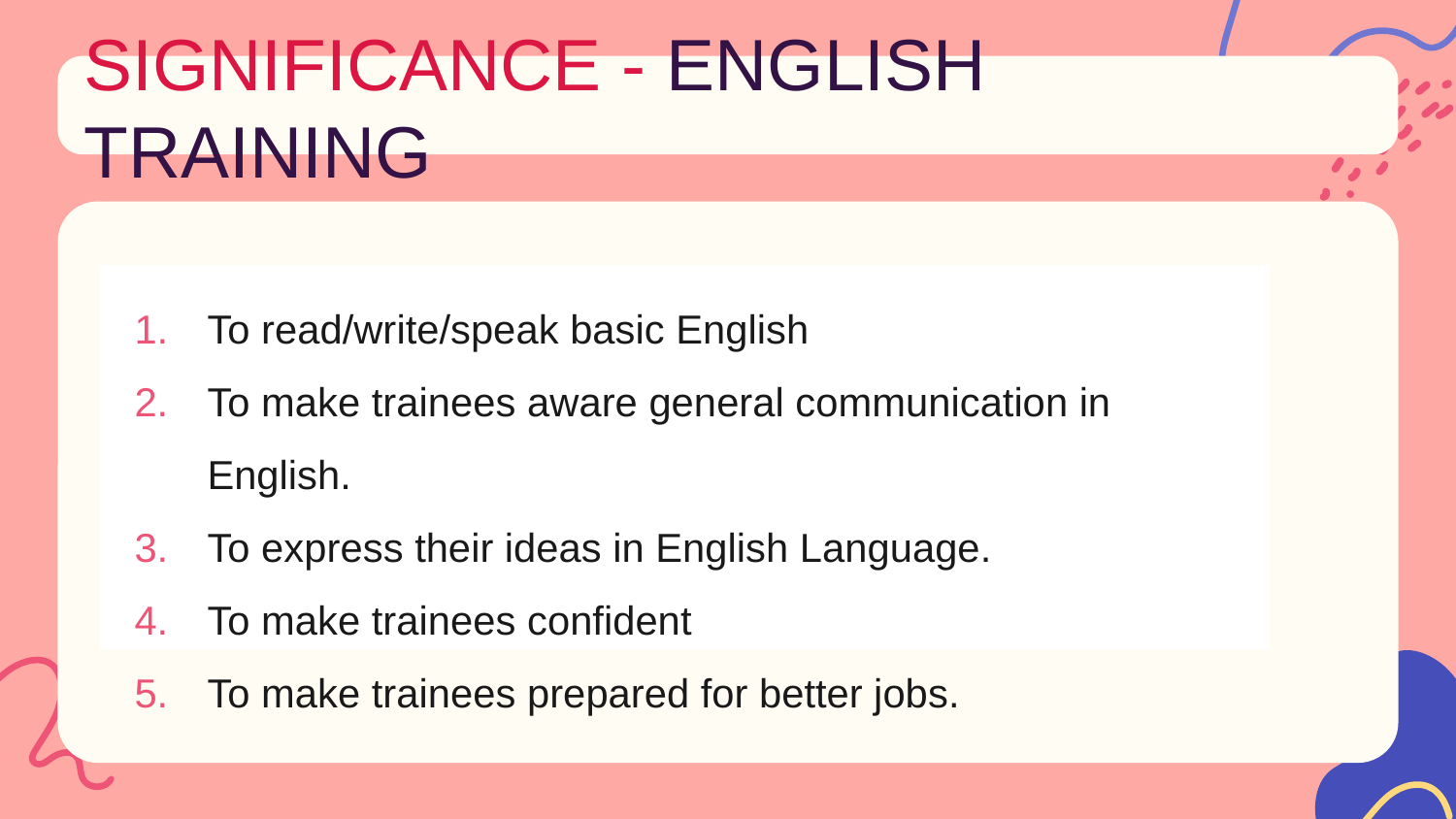

# SIGNIFICANCE - ENGLISH TRAINING
To read/write/speak basic English
To make trainees aware general communication in English.
To express their ideas in English Language.
To make trainees confident
To make trainees prepared for better jobs.